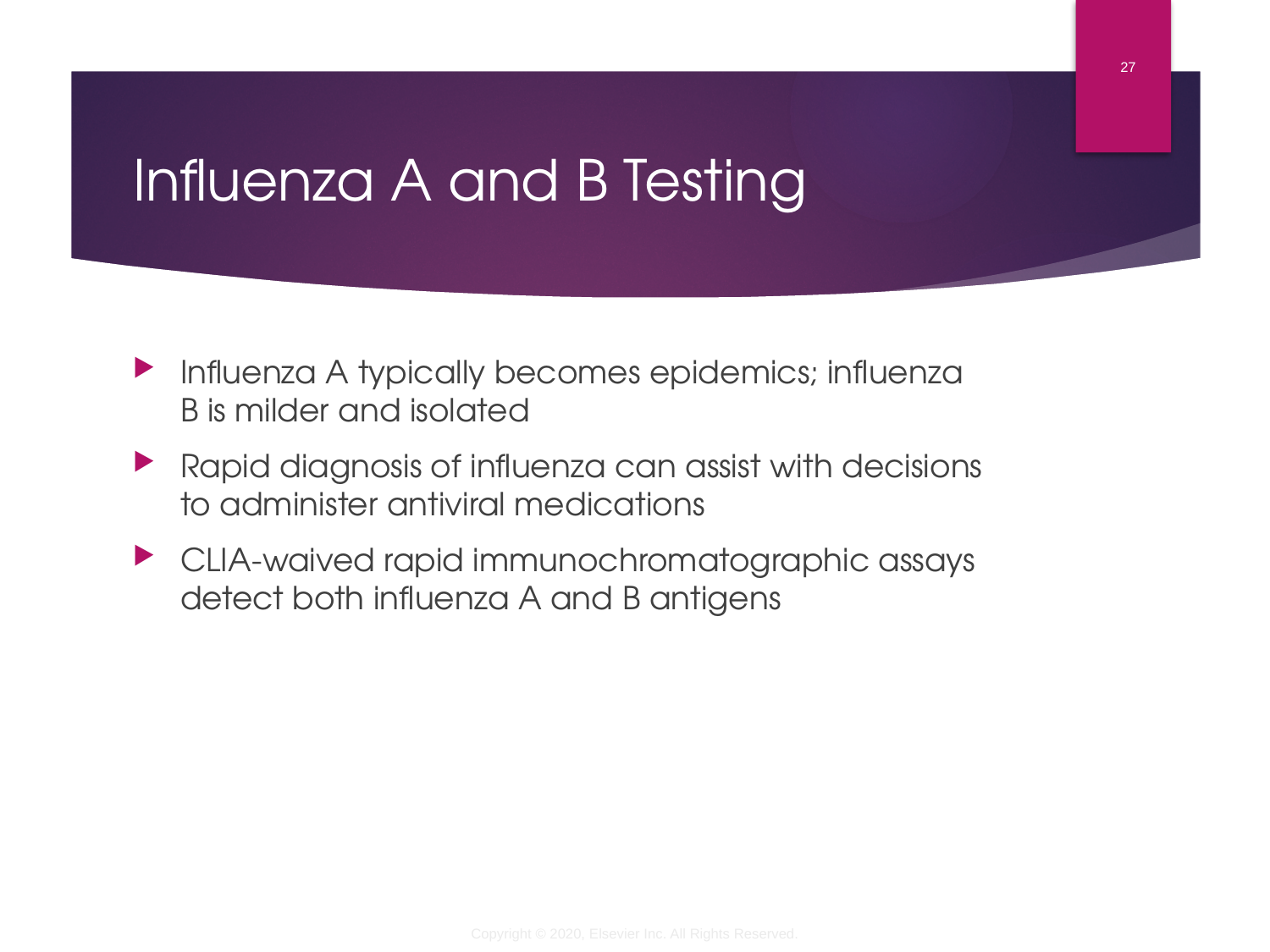

27

# Influenza A and B Testing
Influenza A typically becomes epidemics; influenza B is milder and isolated
Rapid diagnosis of influenza can assist with decisions to administer antiviral medications
CLIA-waived rapid immunochromatographic assays detect both influenza A and B antigens